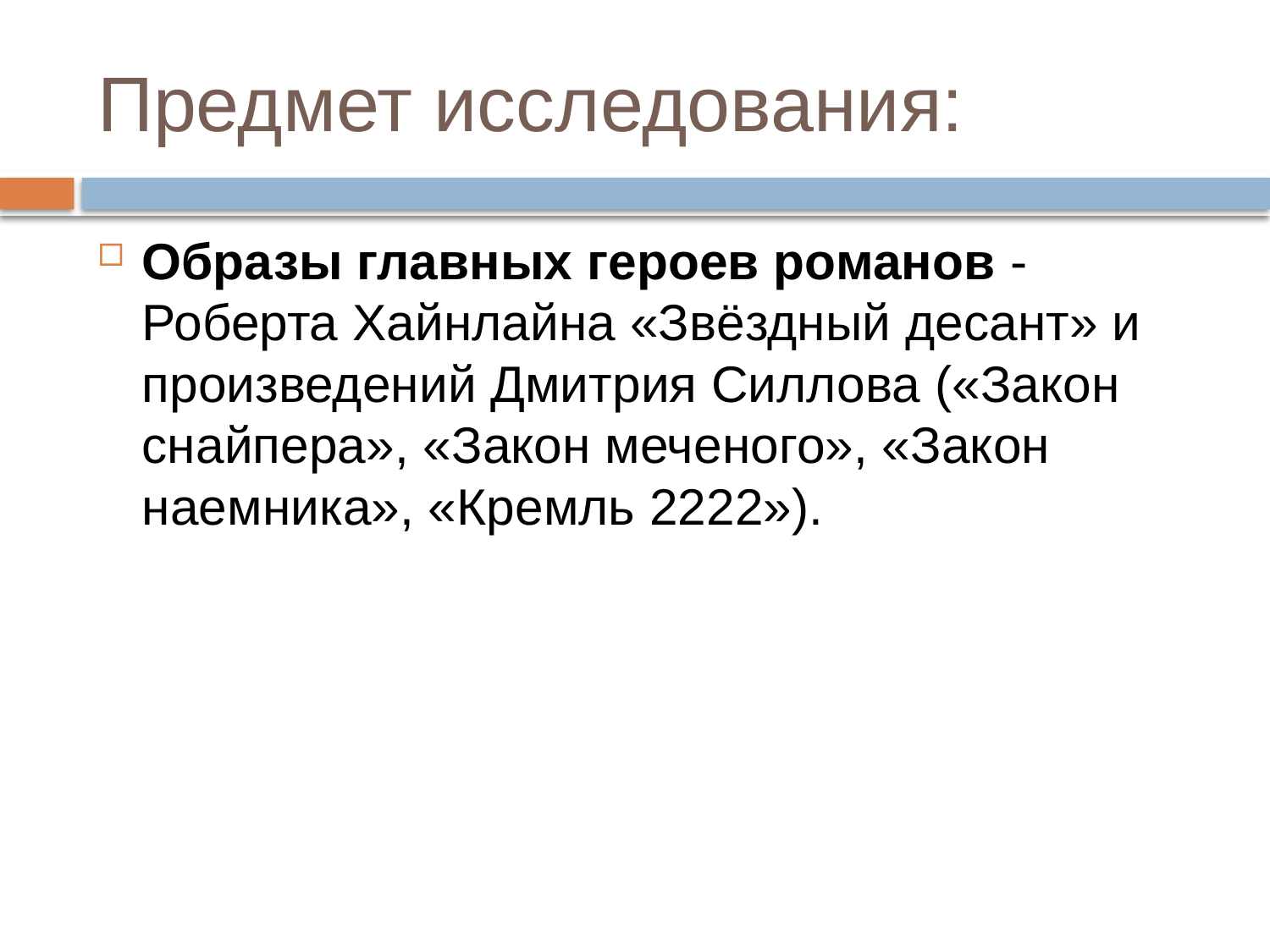

# Предмет исследования:
Образы главных героев романов - Роберта Хайнлайна «Звёздный десант» и произведений Дмитрия Силлова («Закон снайпера», «Закон меченого», «Закон наемника», «Кремль 2222»).